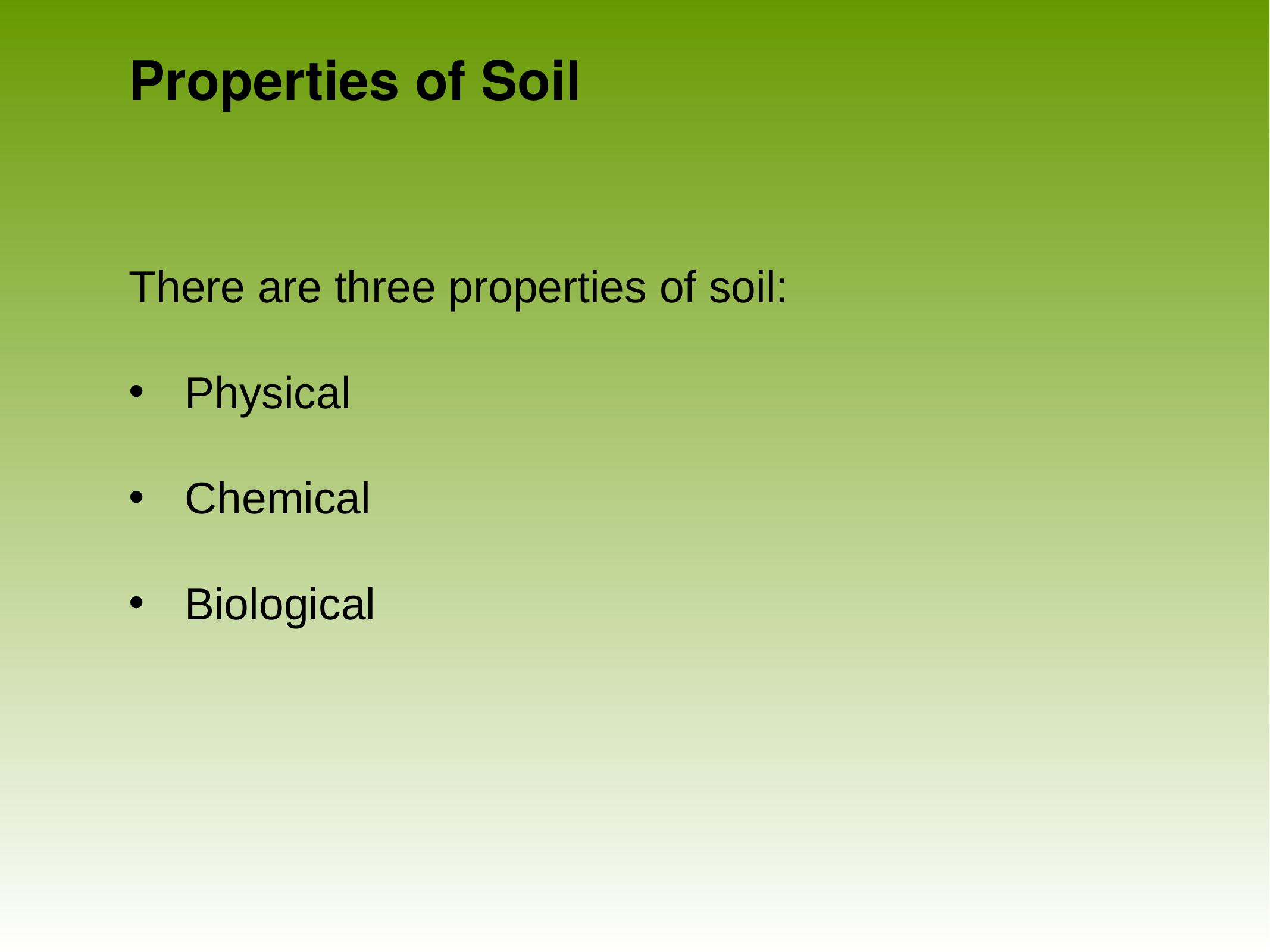

# Properties of Soil
There are three properties of soil:
Physical
Chemical
Biological